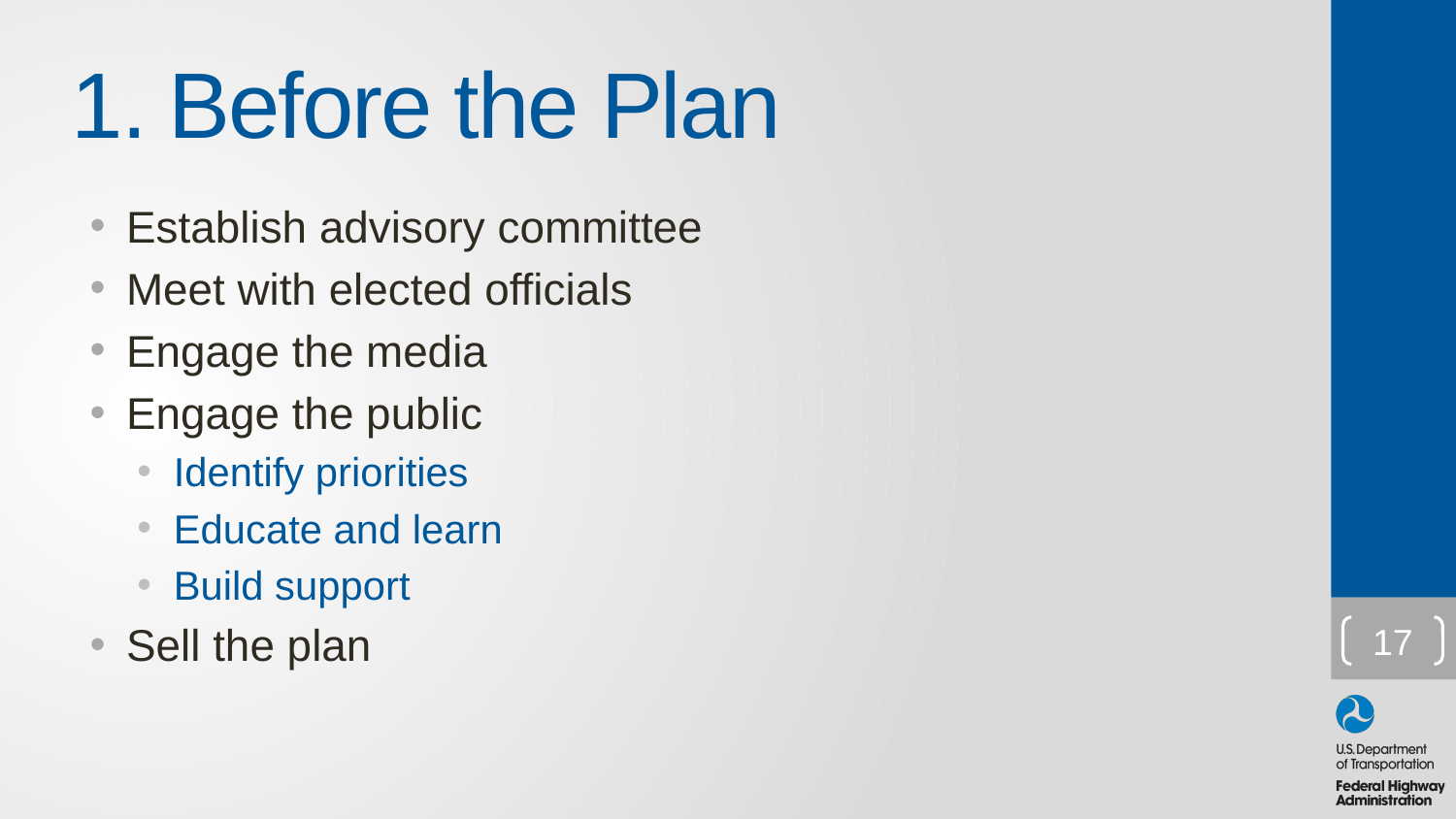

# 1. Before the Plan
Establish advisory committee
Meet with elected officials
Engage the media
Engage the public
Identify priorities
Educate and learn
Build support
Sell the plan
17